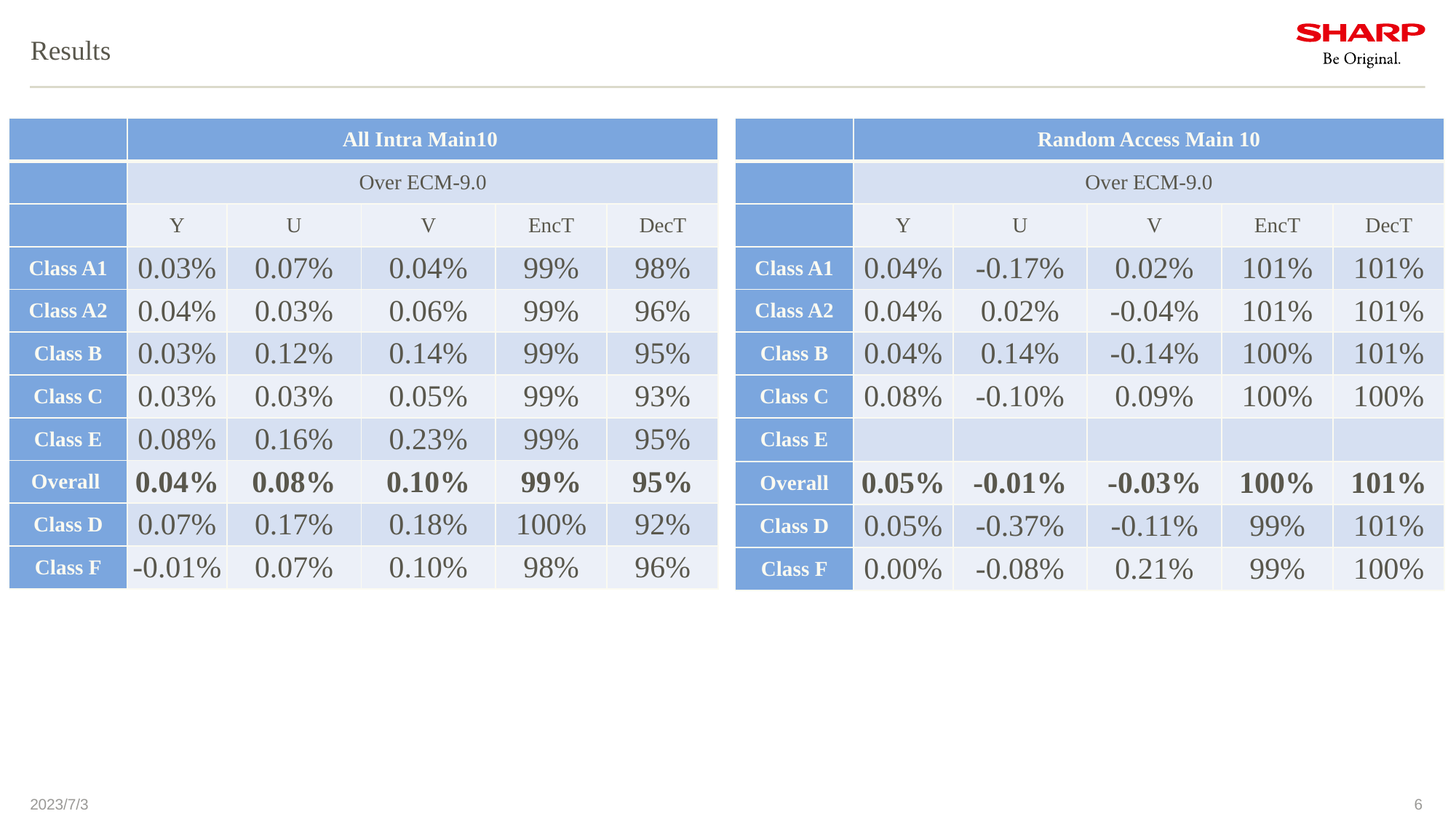

# Results
|  | All Intra Main10 |  |  |  |  |
| --- | --- | --- | --- | --- | --- |
|  | Over ECM-9.0 |  |  |  |  |
|  | Y | U | V | EncT | DecT |
| Class A1 | 0.03% | 0.07% | 0.04% | 99% | 98% |
| Class A2 | 0.04% | 0.03% | 0.06% | 99% | 96% |
| Class B | 0.03% | 0.12% | 0.14% | 99% | 95% |
| Class C | 0.03% | 0.03% | 0.05% | 99% | 93% |
| Class E | 0.08% | 0.16% | 0.23% | 99% | 95% |
| Overall | 0.04% | 0.08% | 0.10% | 99% | 95% |
| Class D | 0.07% | 0.17% | 0.18% | 100% | 92% |
| Class F | -0.01% | 0.07% | 0.10% | 98% | 96% |
|  | Random Access Main 10 |  |  |  |  |
| --- | --- | --- | --- | --- | --- |
|  | Over ECM-9.0 |  |  |  |  |
|  | Y | U | V | EncT | DecT |
| Class A1 | 0.04% | -0.17% | 0.02% | 101% | 101% |
| Class A2 | 0.04% | 0.02% | -0.04% | 101% | 101% |
| Class B | 0.04% | 0.14% | -0.14% | 100% | 101% |
| Class C | 0.08% | -0.10% | 0.09% | 100% | 100% |
| Class E |  |  |  |  |  |
| Overall | 0.05% | -0.01% | -0.03% | 100% | 101% |
| Class D | 0.05% | -0.37% | -0.11% | 99% | 101% |
| Class F | 0.00% | -0.08% | 0.21% | 99% | 100% |
2023/7/3
6